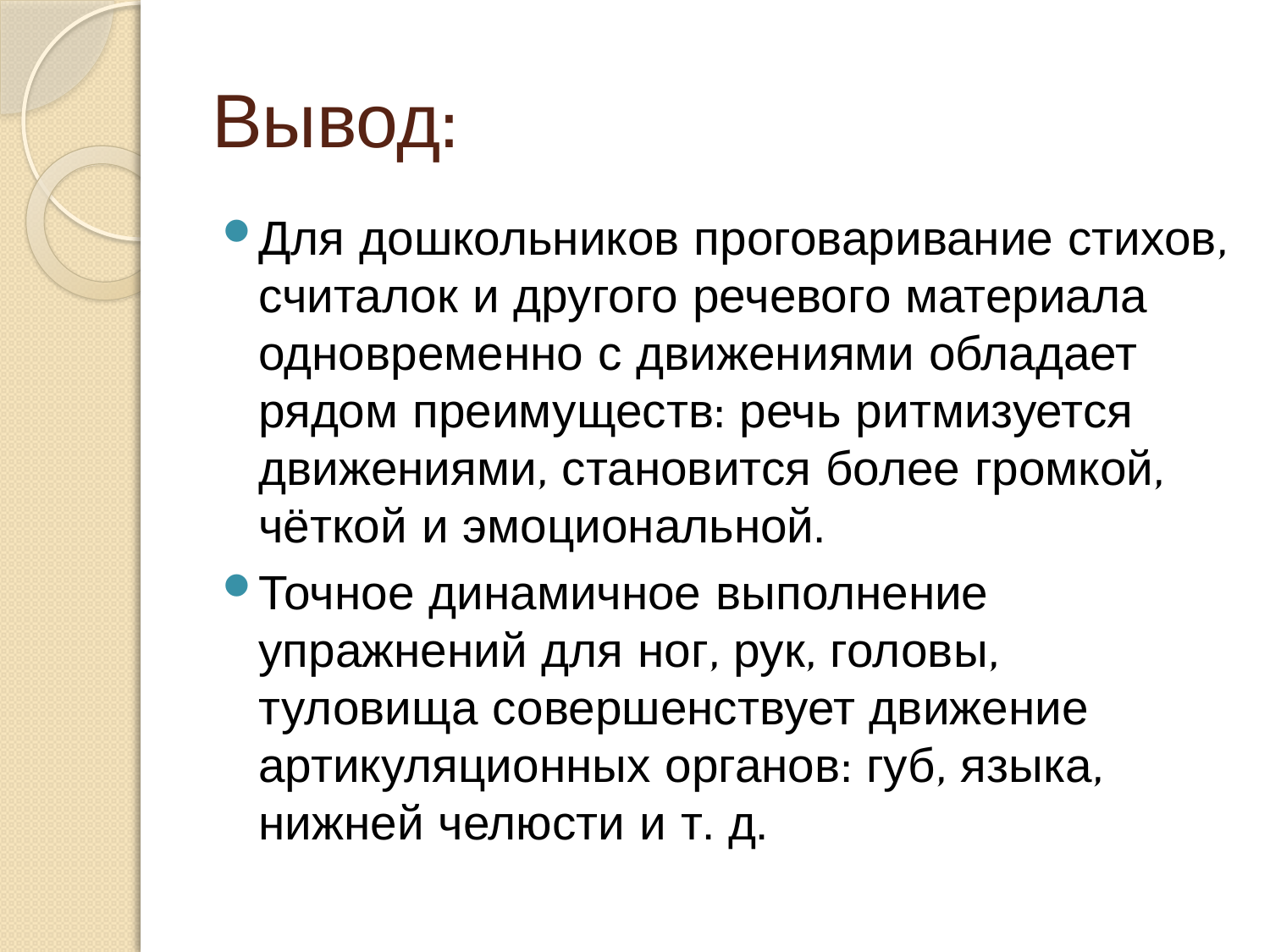

# Вывод:
Для дошкольников проговаривание стихов, считалок и другого речевого материала одновременно с движениями обладает рядом преимуществ: речь ритмизуется движениями, становится более громкой, чёткой и эмоциональной.
Точное динамичное выполнение упражнений для ног, рук, головы, туловища совершенствует движение артикуляционных органов: губ, языка, нижней челюсти и т. д.